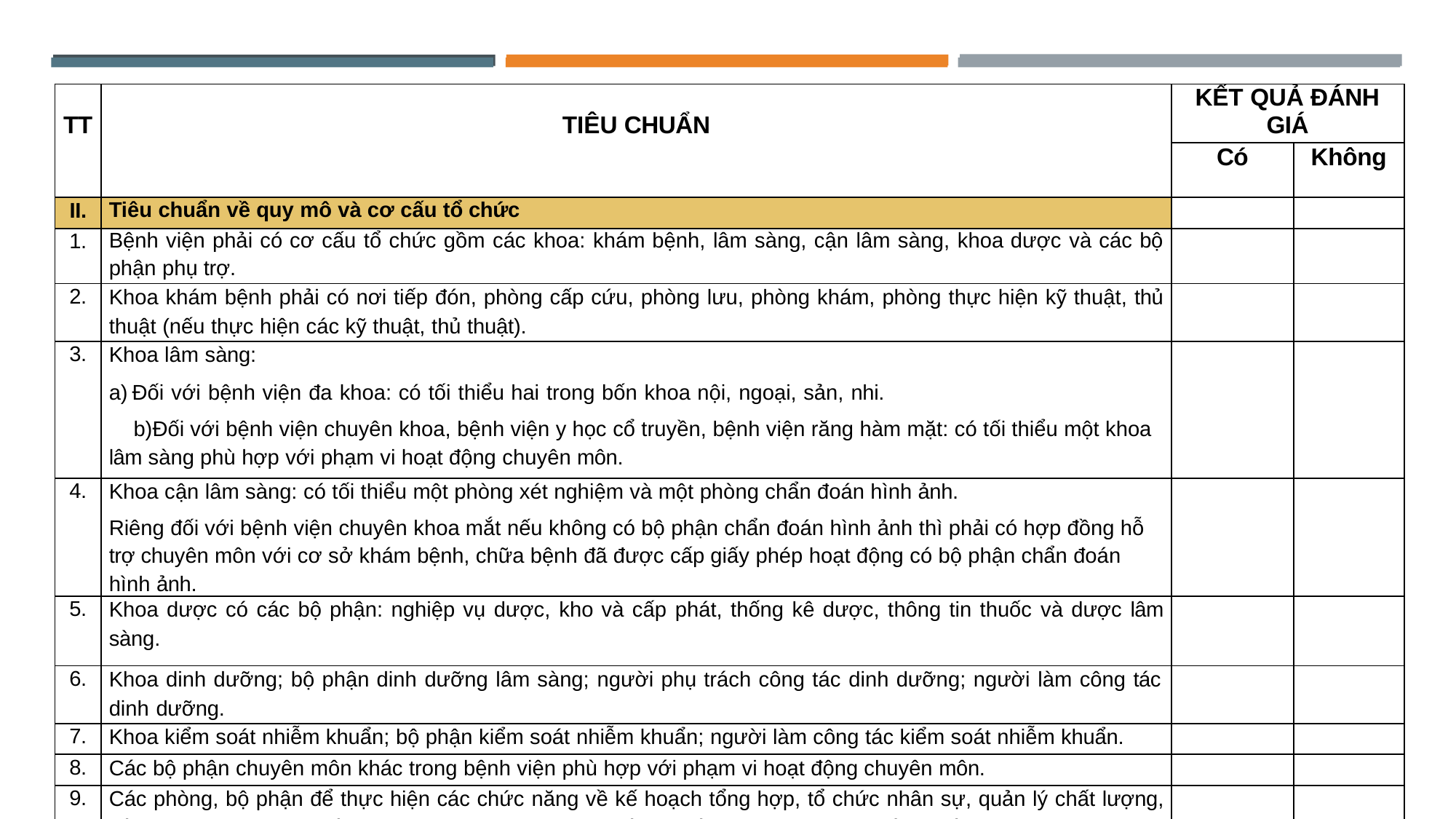

| TT | TIÊU CHUẨN | KẾT QUẢ ĐÁNH GIÁ |  |
| --- | --- | --- | --- |
|  |  | Có | Không |
| II. | Tiêu chuẩn về quy mô và cơ cấu tổ chức |  |  |
| 1. | Bệnh viện phải có cơ cấu tổ chức gồm các khoa: khám bệnh, lâm sàng, cận lâm sàng, khoa dược và các bộ phận phụ trợ. |  |  |
| 2. | Khoa khám bệnh phải có nơi tiếp đón, phòng cấp cứu, phòng lưu, phòng khám, phòng thực hiện kỹ thuật, thủ thuật (nếu thực hiện các kỹ thuật, thủ thuật). |  |  |
| 3. | Khoa lâm sàng: Đối với bệnh viện đa khoa: có tối thiểu hai trong bốn khoa nội, ngoại, sản, nhi. Đối với bệnh viện chuyên khoa, bệnh viện y học cổ truyền, bệnh viện răng hàm mặt: có tối thiểu một khoa lâm sàng phù hợp với phạm vi hoạt động chuyên môn. |  |  |
| 4. | Khoa cận lâm sàng: có tối thiểu một phòng xét nghiệm và một phòng chẩn đoán hình ảnh. Riêng đối với bệnh viện chuyên khoa mắt nếu không có bộ phận chẩn đoán hình ảnh thì phải có hợp đồng hỗ trợ chuyên môn với cơ sở khám bệnh, chữa bệnh đã được cấp giấy phép hoạt động có bộ phận chẩn đoán hình ảnh. |  |  |
| 5. | Khoa dược có các bộ phận: nghiệp vụ dược, kho và cấp phát, thống kê dược, thông tin thuốc và dược lâm sàng. |  |  |
| 6. | Khoa dinh dưỡng; bộ phận dinh dưỡng lâm sàng; người phụ trách công tác dinh dưỡng; người làm công tác dinh dưỡng. |  |  |
| 7. | Khoa kiểm soát nhiễm khuẩn; bộ phận kiểm soát nhiễm khuẩn; người làm công tác kiểm soát nhiễm khuẩn. |  |  |
| 8. | Các bộ phận chuyên môn khác trong bệnh viện phù hợp với phạm vi hoạt động chuyên môn. |  |  |
| 9. | Các phòng, bộ phận để thực hiện các chức năng về kế hoạch tổng hợp, tổ chức nhân sự, quản lý chất lượng, điều dưỡng, tài chính kế toán, công nghệ thông tin, thiết bị y tế và các chức năng cần thiết khác. |  |  |